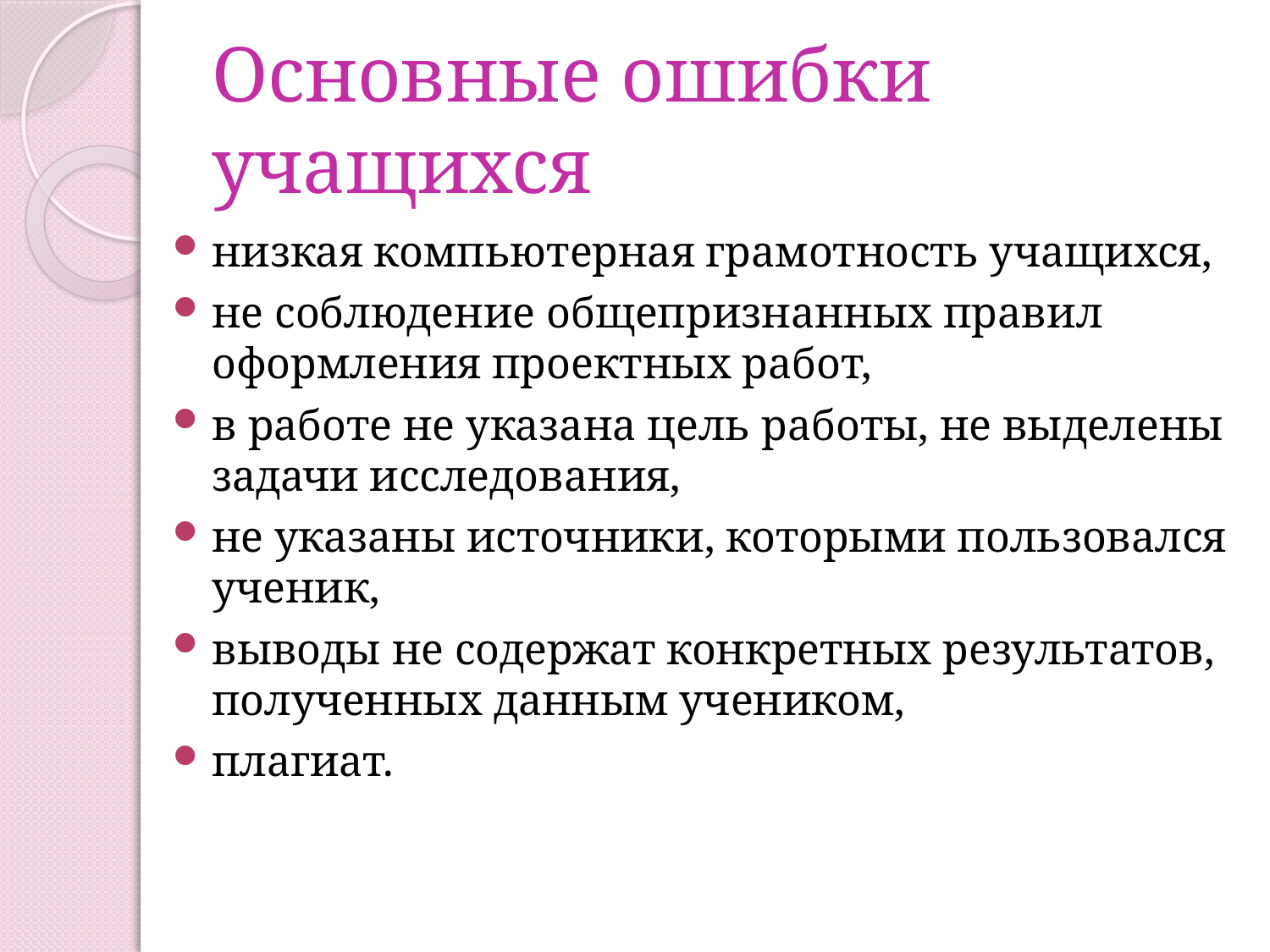

# Основные ошибки учащихся
низкая компьютерная грамотность учащихся,
не соблюдение общепризнанных правил оформления проектных работ,
в работе не указана цель работы, не выделены задачи исследования,
не указаны источники, которыми пользовался ученик,
выводы не содержат конкретных результатов, полученных данным учеником,
плагиат.